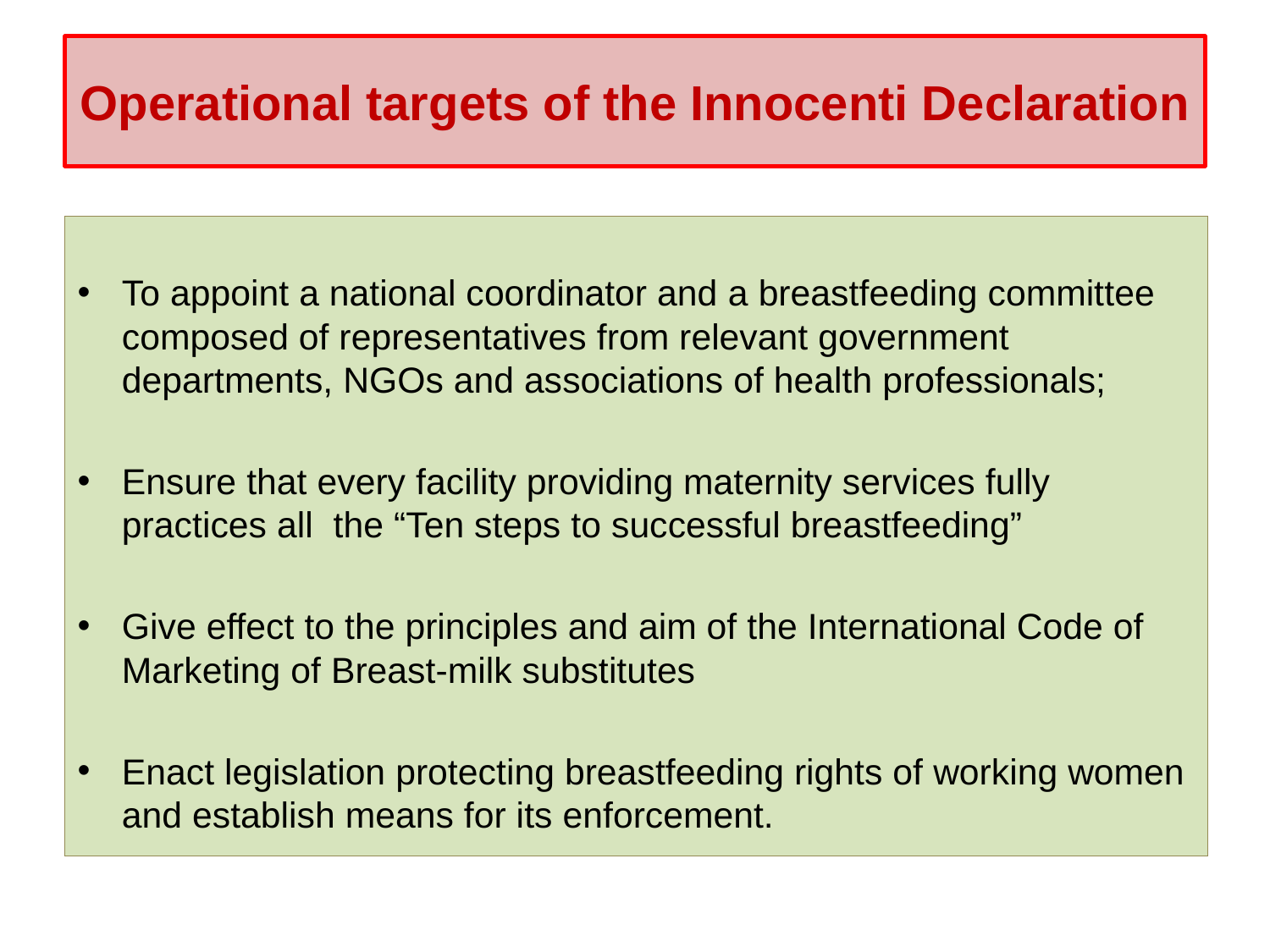

# Operational targets of the Innocenti Declaration

To appoint a national coordinator and a breastfeeding committee composed of representatives from relevant government departments, NGOs and associations of health professionals;

Ensure that every facility providing maternity services fully practices all  the “Ten steps to successful breastfeeding”

Give effect to the principles and aim of the International Code of Marketing of Breast-milk substitutes

Enact legislation protecting breastfeeding rights of working women and establish means for its enforcement.